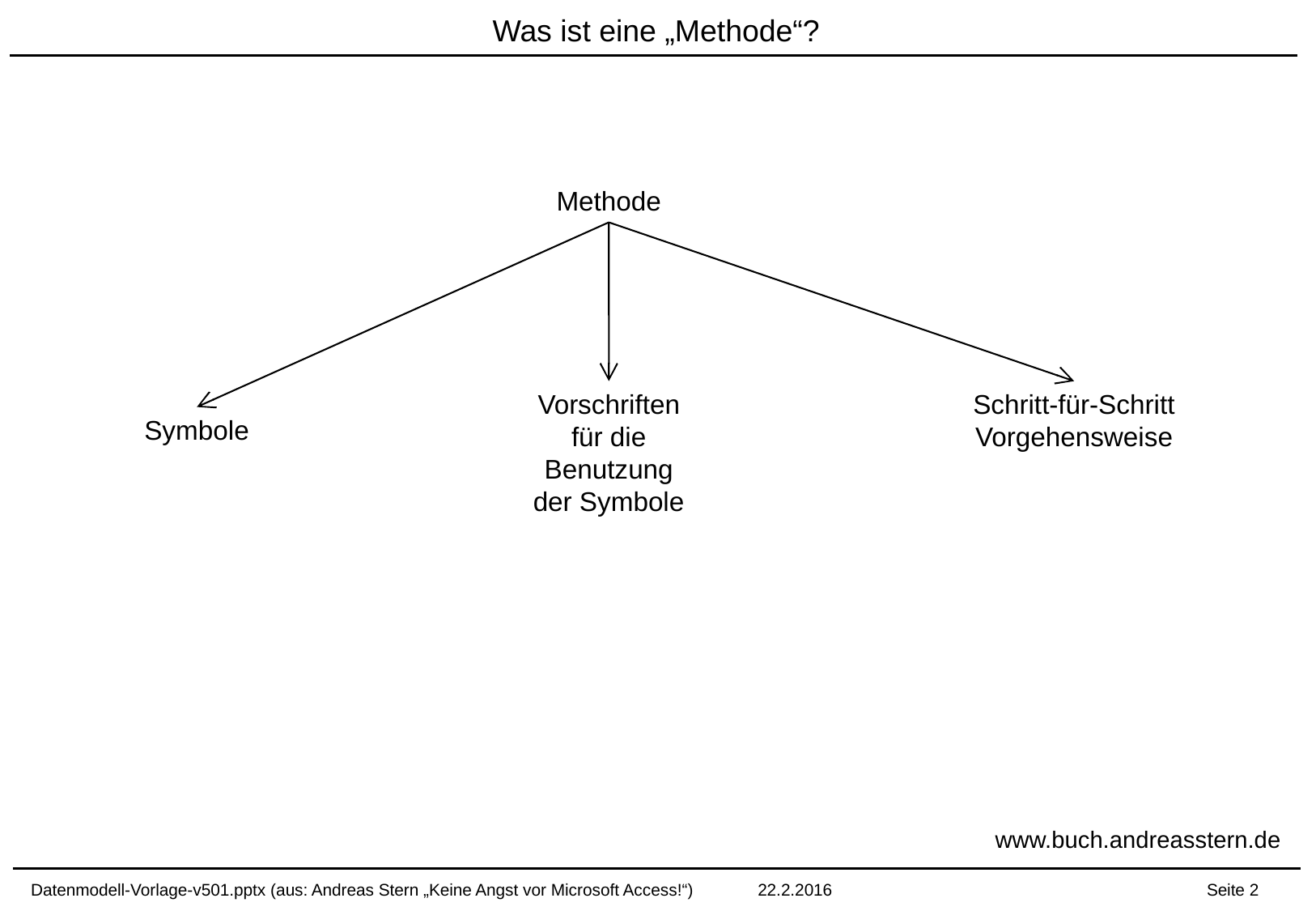

# Was ist eine „Methode“?
Methode
Vorschriften
für die
Benutzung
der Symbole
Schritt-für-Schritt
Vorgehensweise
Symbole
www.buch.andreasstern.de